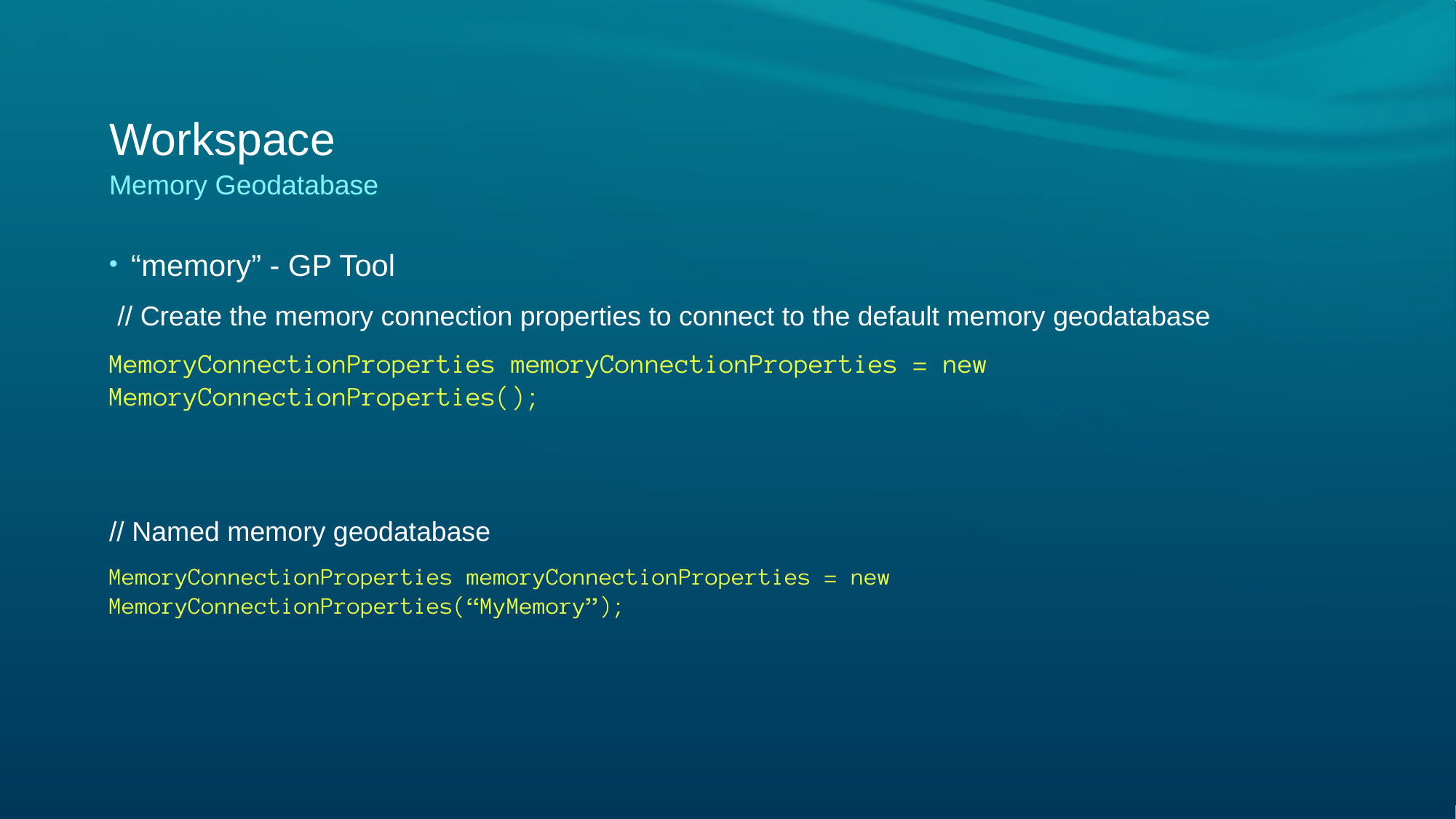

# Workspace
Memory Geodatabase

 “memory” - GP Tool
 // Create the memory connection properties to connect to the default memory geodatabase
MemoryConnectionProperties memoryConnectionProperties = new MemoryConnectionProperties();

// Named memory geodatabase
MemoryConnectionProperties memoryConnectionProperties = new MemoryConnectionProperties(“MyMemory”);